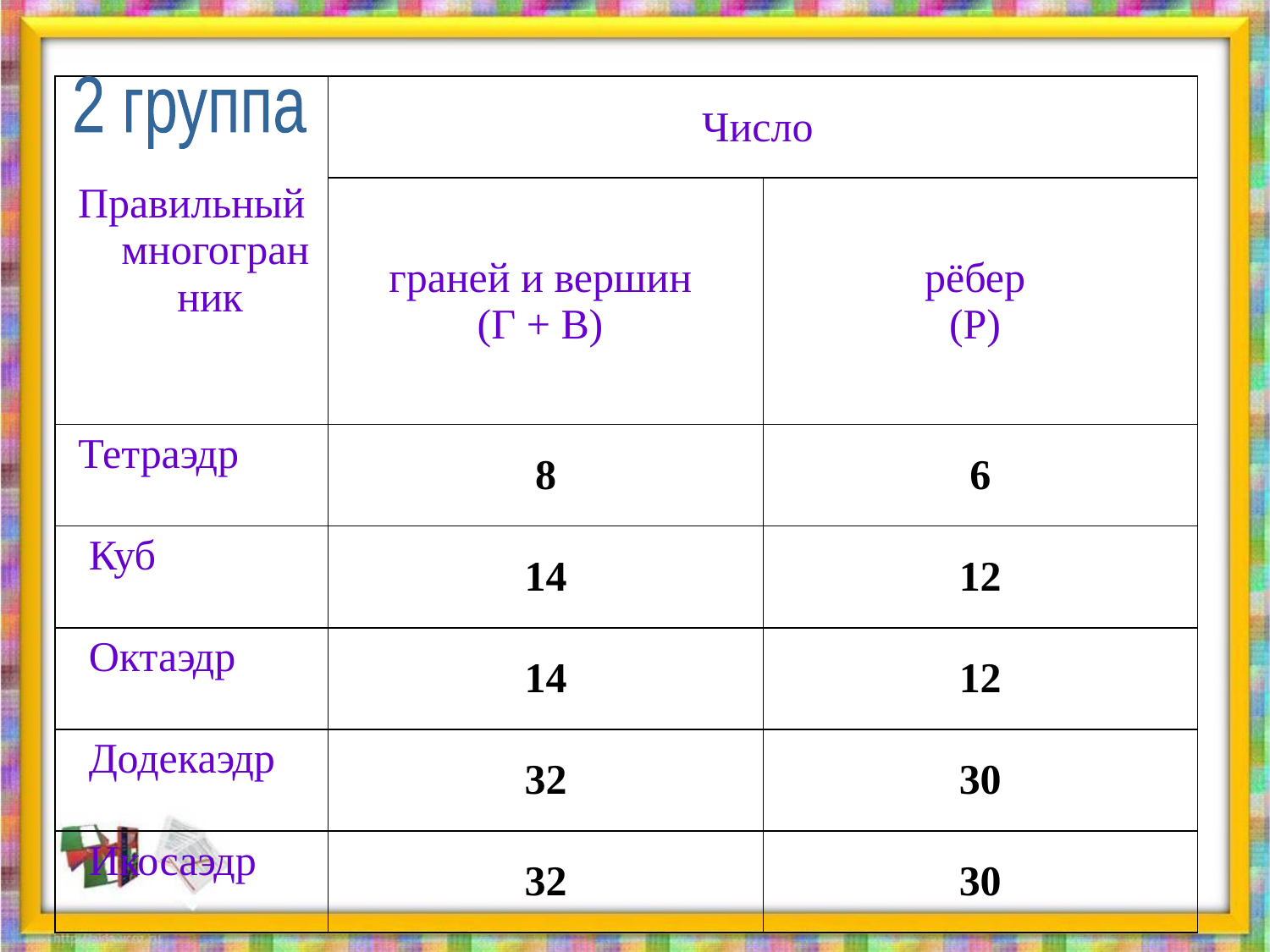

| Правильный многогранник | Число |  |
| --- | --- | --- |
|  | граней и вершин (Г + В) | рёбер (Р) |
| Тетраэдр | 8 | 6 |
| Куб | 14 | 12 |
| Октаэдр | 14 | 12 |
| Додекаэдр | 32 | 30 |
| Икосаэдр | 32 | 30 |
2 группа